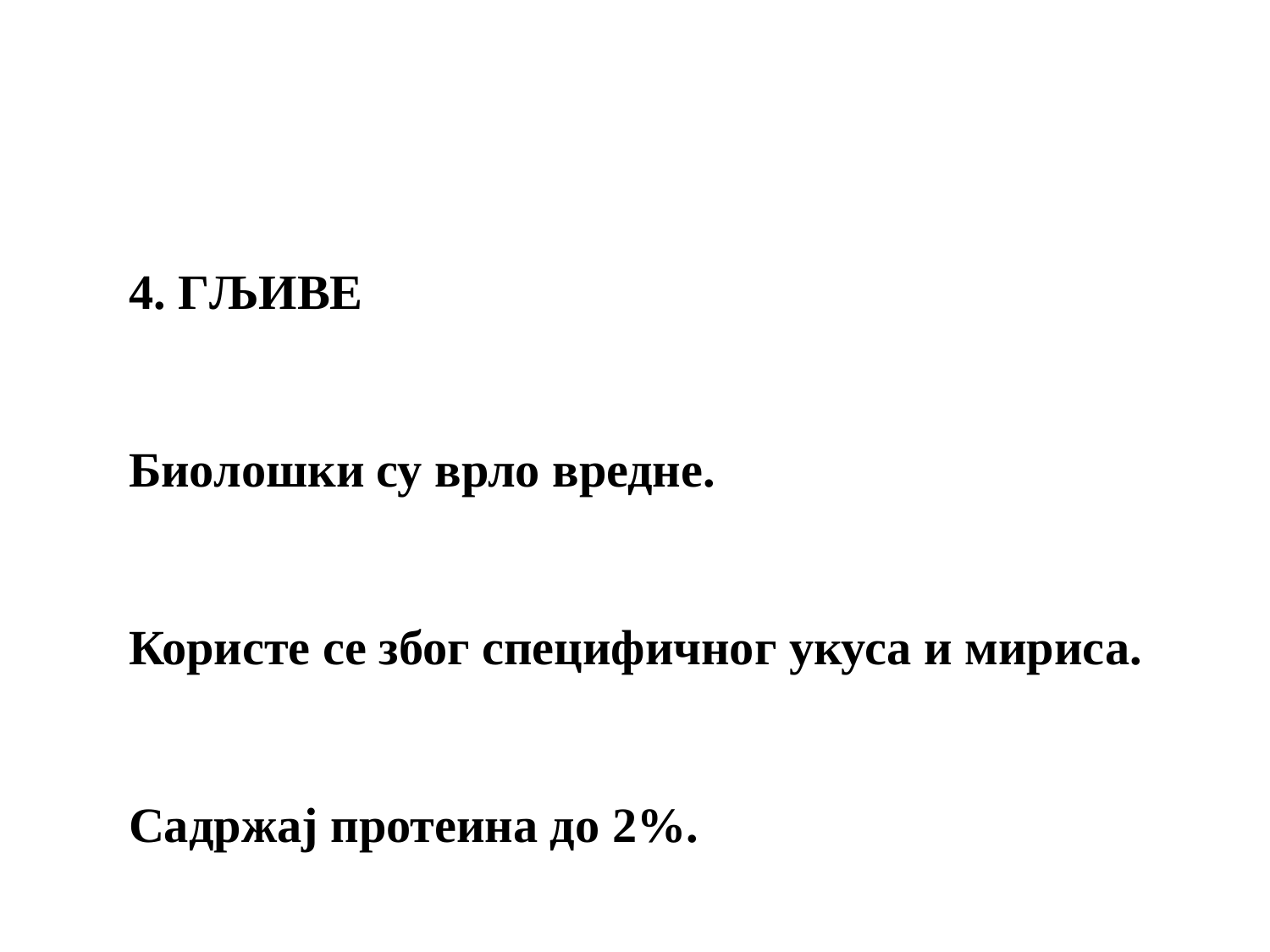

4. ГЉИВЕ

Биолошки су врло вредне.

Користе се због специфичног укуса и мириса.

Садржај протеина до 2%.